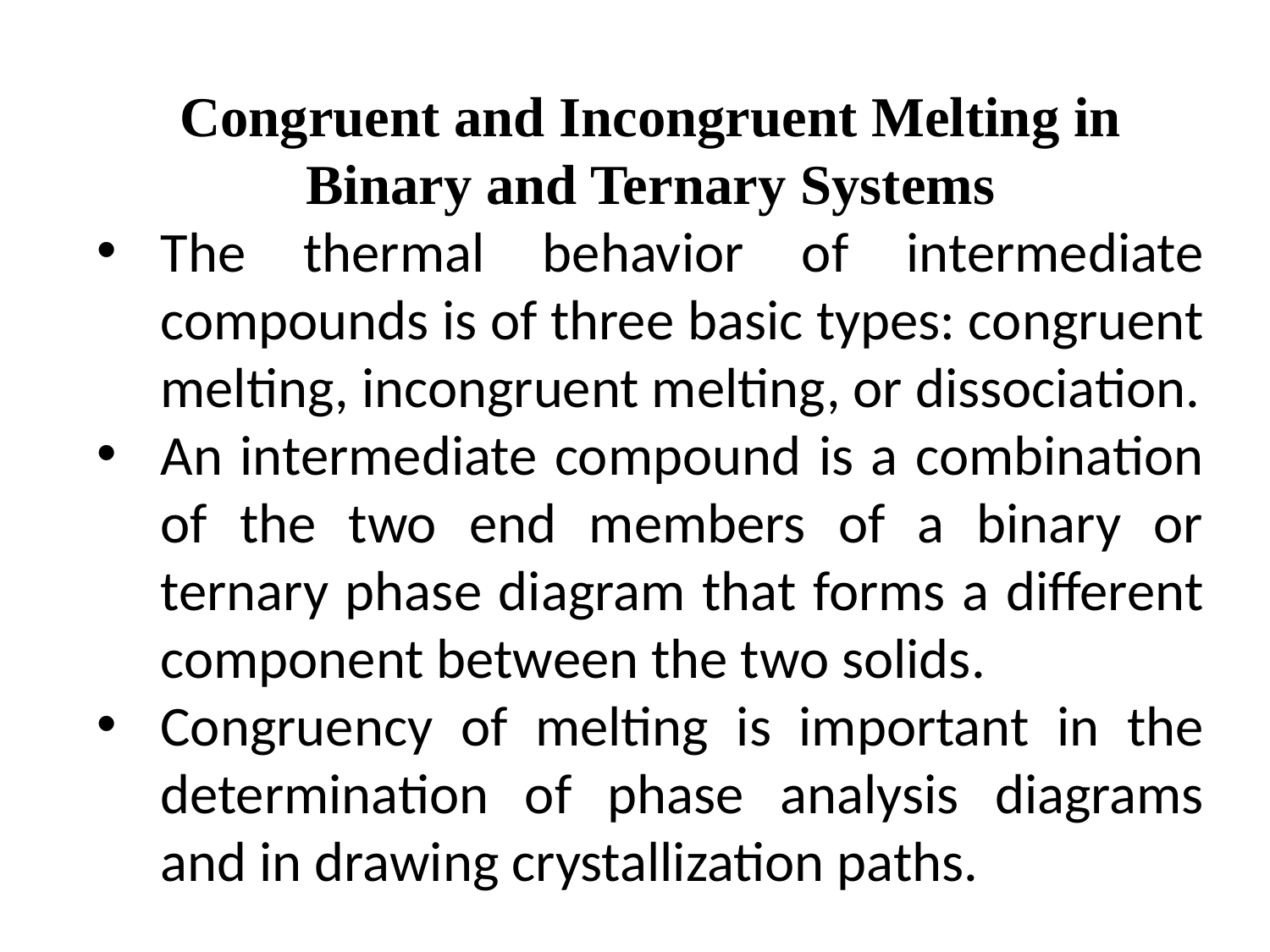

Congruent and Incongruent Melting in Binary and Ternary Systems
The thermal behavior of intermediate compounds is of three basic types: congruent melting, incongruent melting, or dissociation.
An intermediate compound is a combination of the two end members of a binary or ternary phase diagram that forms a different component between the two solids.
Congruency of melting is important in the determination of phase analysis diagrams and in drawing crystallization paths.